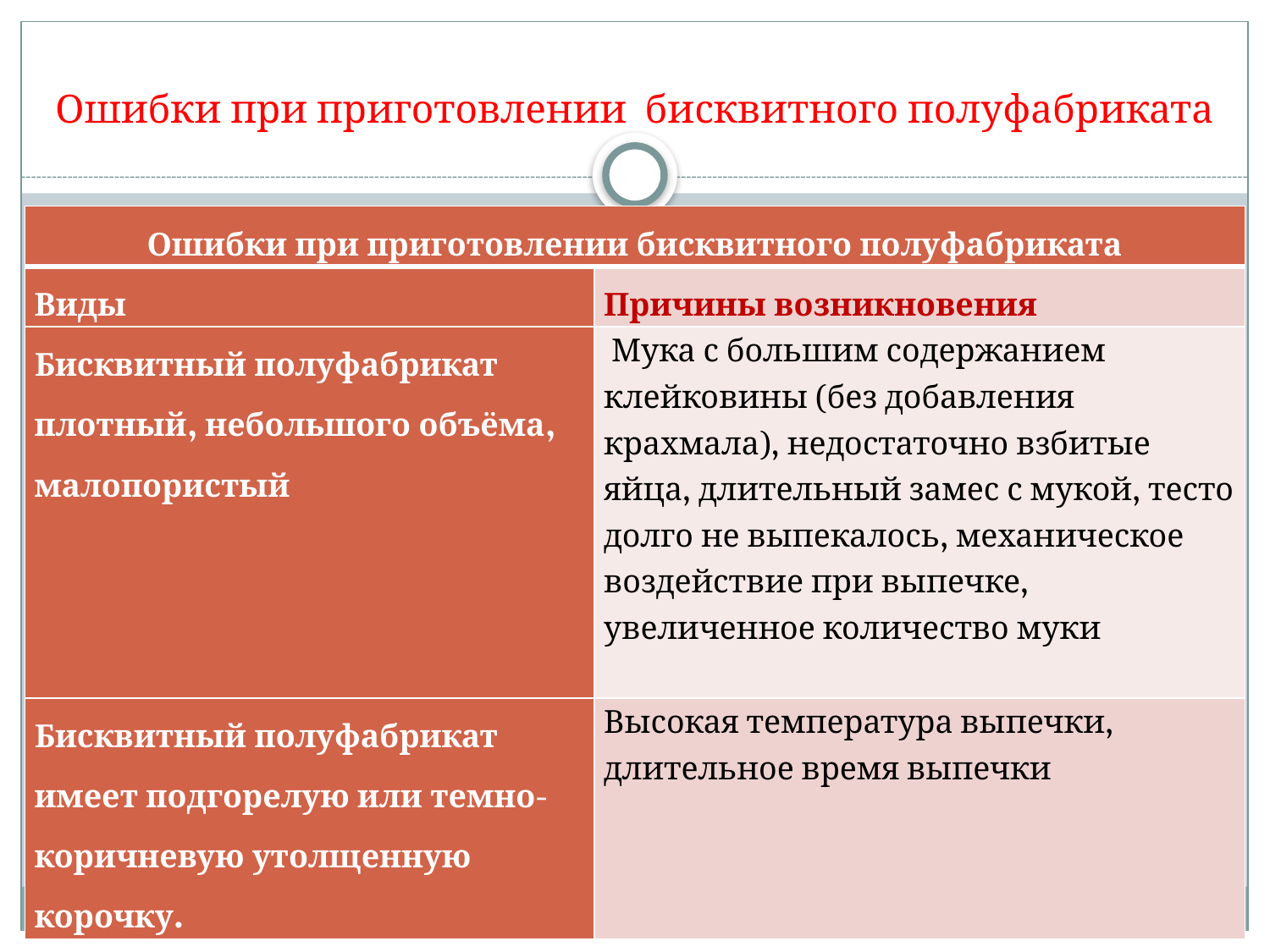

# Ошибки при приготовлении  бисквитного полуфабриката
| Ошибки при приготовлении бисквитного полуфабриката |  |
| --- | --- |
| Виды | Причины возникновения |
| Бисквитный полуфабрикат плотный, небольшого объёма, малопористый | Мука с большим содержанием клейковины (без добавления крахмала), недостаточно взбитые яйца, длительный замес с мукой, тесто долго не выпекалось, механическое воздействие при выпечке, увеличенное количество муки |
| Бисквитный полуфабрикат имеет подгорелую или темно-коричневую утолщенную корочку. | Высокая температура выпечки, длительное время выпечки |